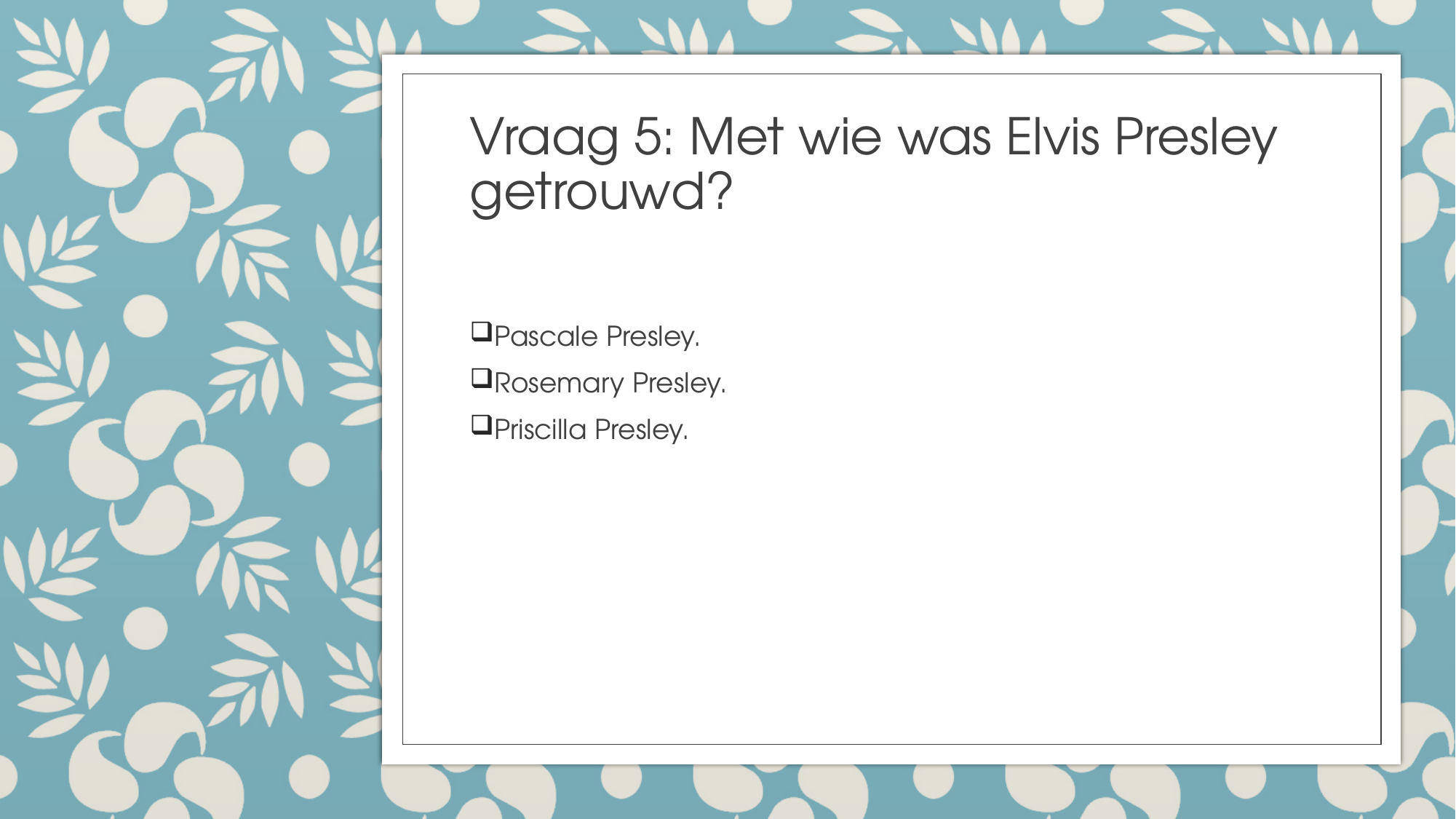

# Vraag 5: Met wie was Elvis Presley getrouwd?
Pascale Presley.
Rosemary Presley.
Priscilla Presley.